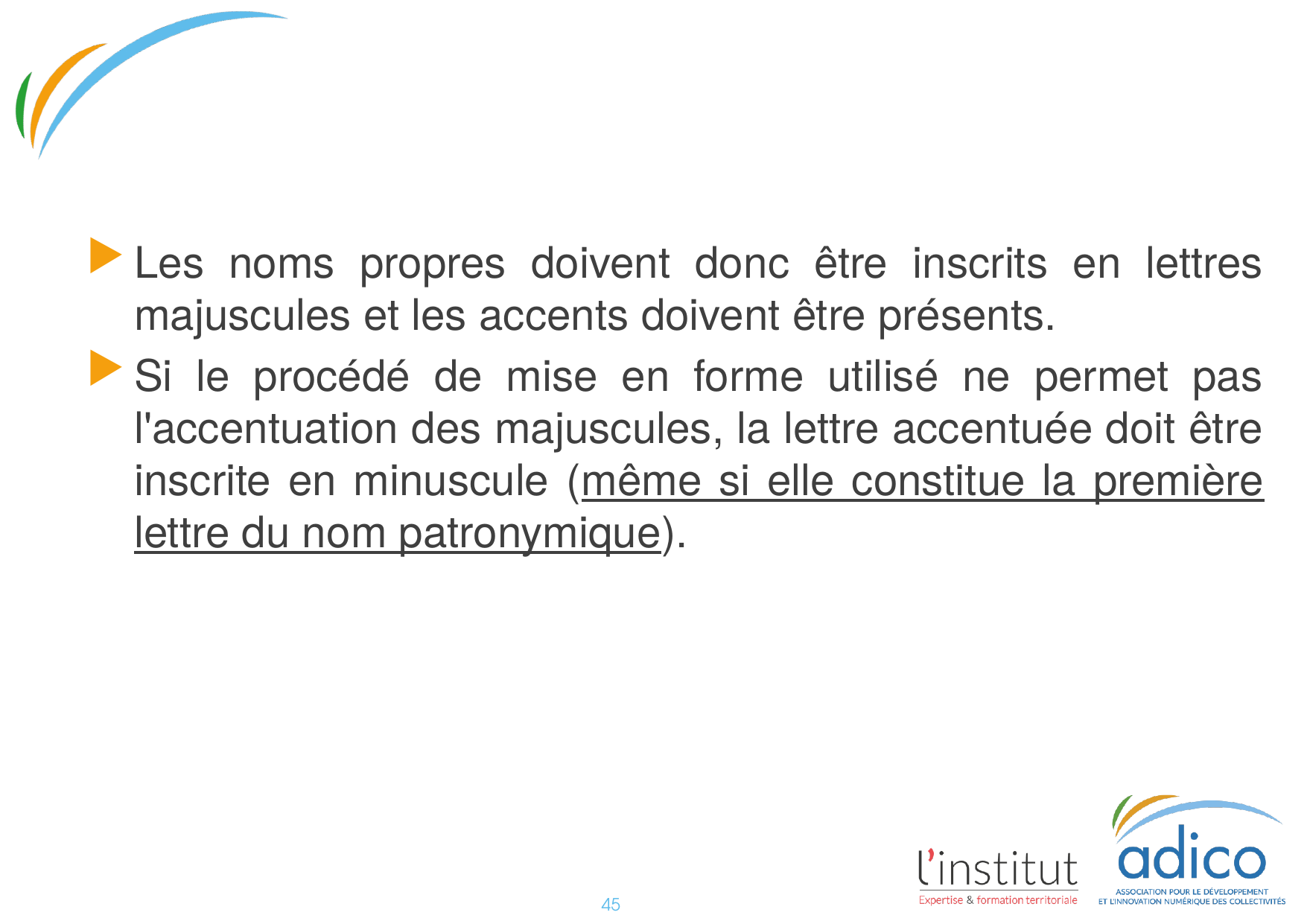

#

Les noms propres doivent donc être inscrits en lettres majuscules et les accents doivent être présents.
Si le procédé de mise en forme utilisé ne permet pas l'accentuation des majuscules, la lettre accentuée doit être inscrite en minuscule (même si elle constitue la première lettre du nom patronymique).